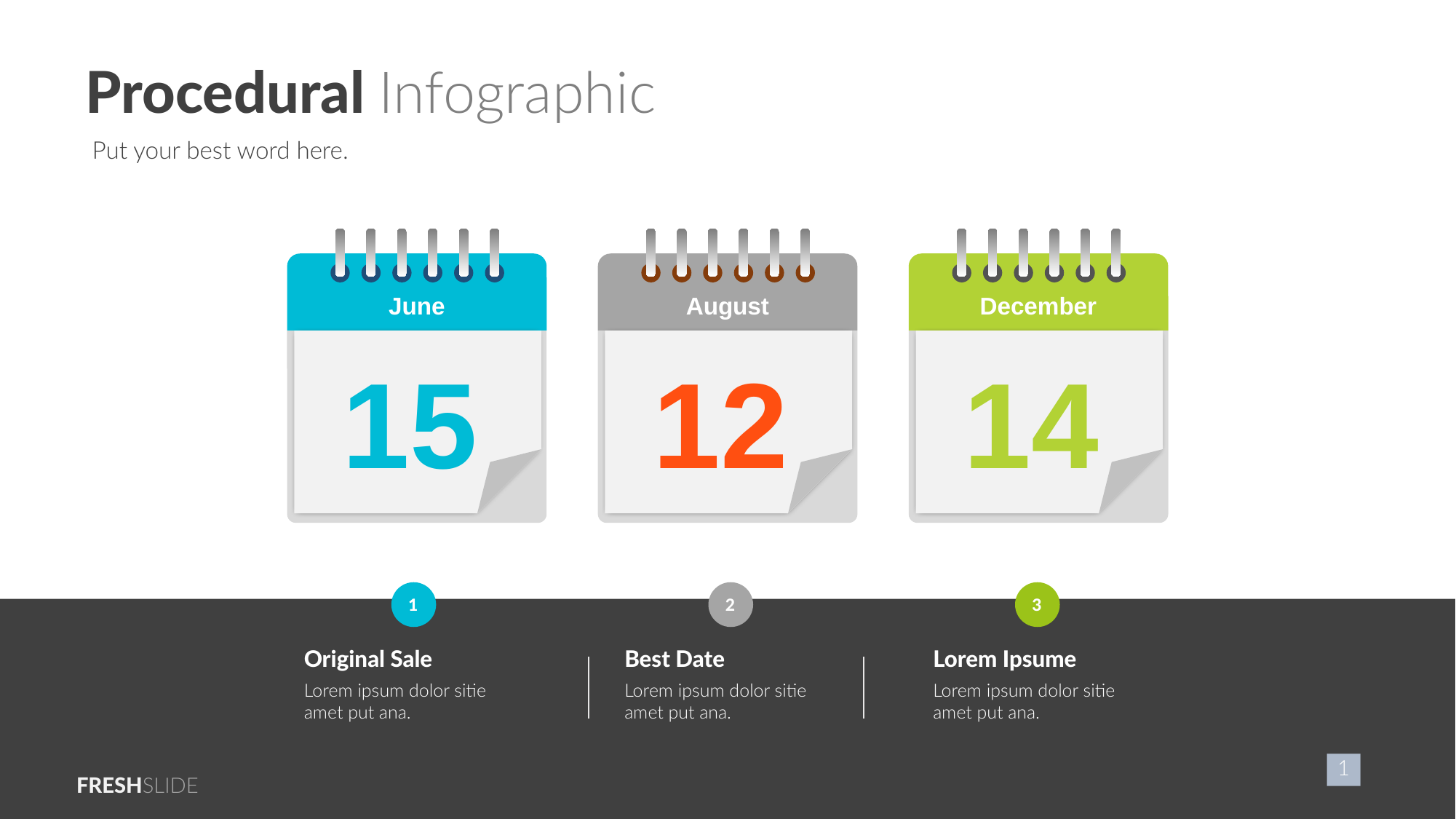

Procedural Infographic
Put your best word here.

June
15

August
12

December
14

1

2

3

Original Sale
Lorem ipsum dolor sitie amet put ana.
Best Date
Lorem ipsum dolor sitie amet put ana.
Lorem Ipsume
Lorem ipsum dolor sitie amet put ana.
1

FRESHSLIDE